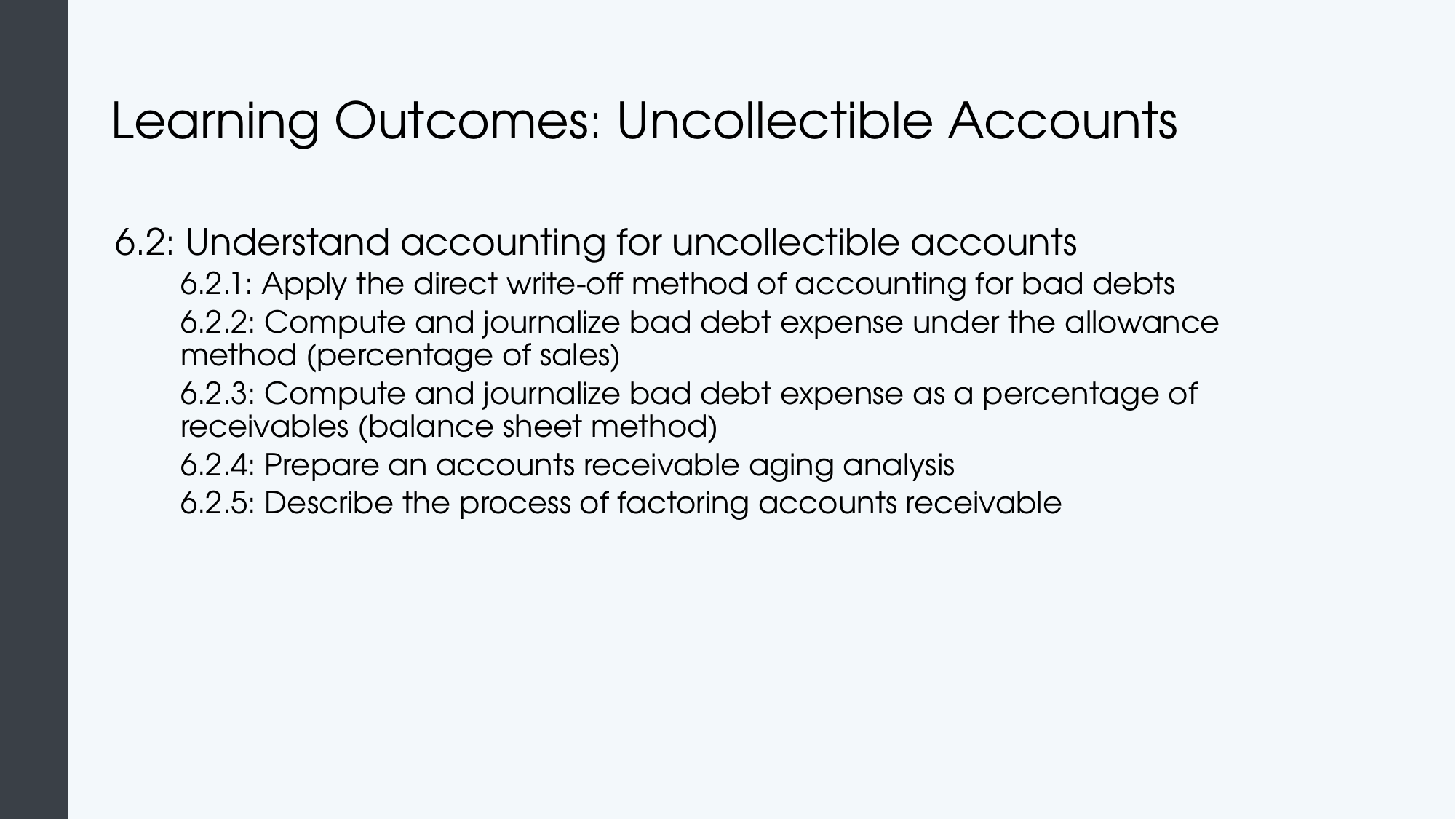

# Learning Outcomes: Uncollectible Accounts
6.2: Understand accounting for uncollectible accounts
6.2.1: Apply the direct write-off method of accounting for bad debts
6.2.2: Compute and journalize bad debt expense under the allowance method (percentage of sales)
6.2.3: Compute and journalize bad debt expense as a percentage of receivables (balance sheet method)
6.2.4: Prepare an accounts receivable aging analysis
6.2.5: Describe the process of factoring accounts receivable